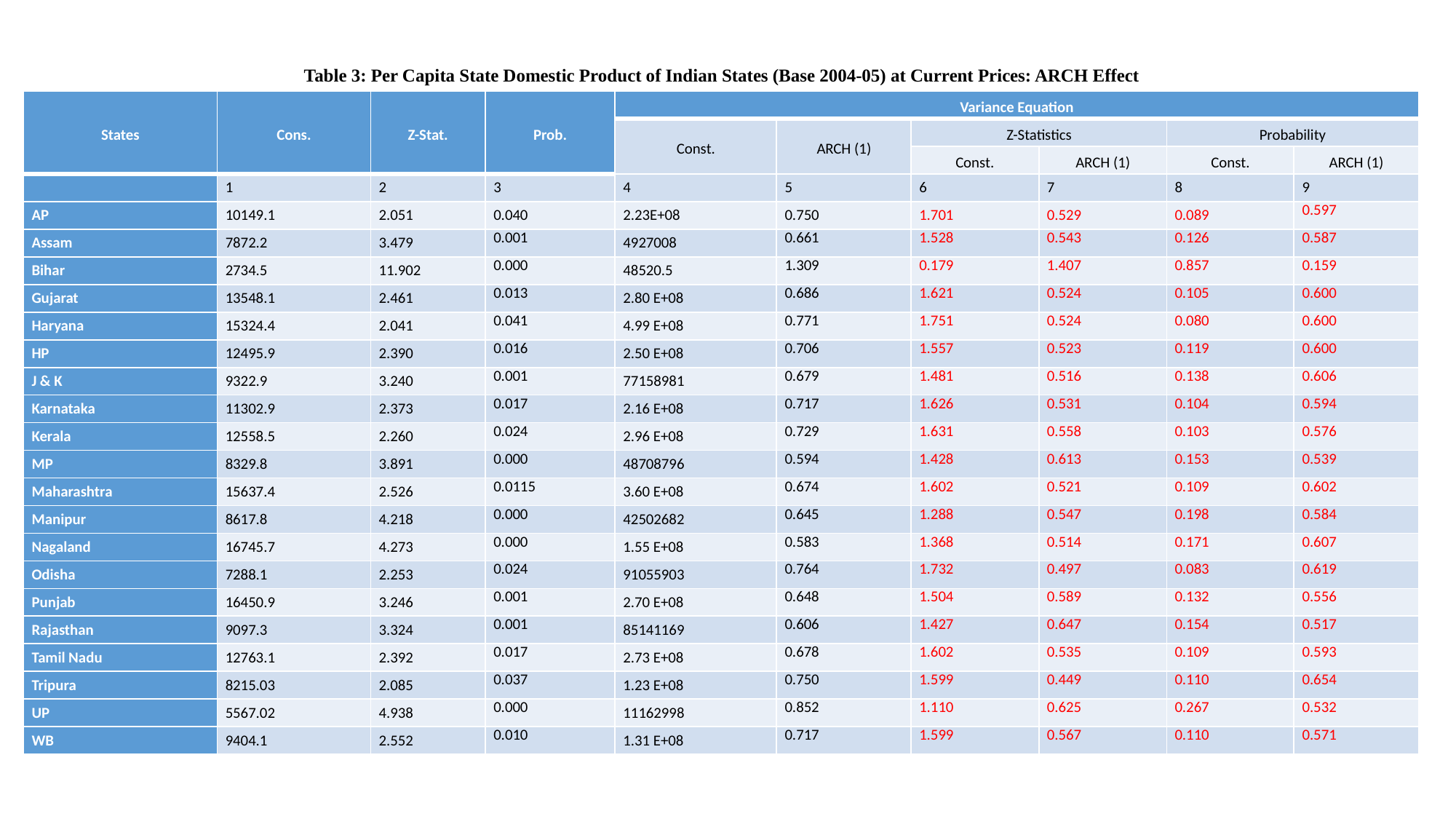

Table 3: Per Capita State Domestic Product of Indian States (Base 2004-05) at Current Prices: ARCH Effect
| States | Cons. | Z-Stat. | Prob. | Variance Equation |  |  |  |  |  |
| --- | --- | --- | --- | --- | --- | --- | --- | --- | --- |
|  |  |  |  | Const. | ARCH (1) | Z-Statistics |  | Probability |  |
|  |  |  |  |  |  | Const. | ARCH (1) | Const. | ARCH (1) |
|  | 1 | 2 | 3 | 4 | 5 | 6 | 7 | 8 | 9 |
| AP | 10149.1 | 2.051 | 0.040 | 2.23E+08 | 0.750 | 1.701 | 0.529 | 0.089 | 0.597 |
| Assam | 7872.2 | 3.479 | 0.001 | 4927008 | 0.661 | 1.528 | 0.543 | 0.126 | 0.587 |
| Bihar | 2734.5 | 11.902 | 0.000 | 48520.5 | 1.309 | 0.179 | 1.407 | 0.857 | 0.159 |
| Gujarat | 13548.1 | 2.461 | 0.013 | 2.80 E+08 | 0.686 | 1.621 | 0.524 | 0.105 | 0.600 |
| Haryana | 15324.4 | 2.041 | 0.041 | 4.99 E+08 | 0.771 | 1.751 | 0.524 | 0.080 | 0.600 |
| HP | 12495.9 | 2.390 | 0.016 | 2.50 E+08 | 0.706 | 1.557 | 0.523 | 0.119 | 0.600 |
| J & K | 9322.9 | 3.240 | 0.001 | 77158981 | 0.679 | 1.481 | 0.516 | 0.138 | 0.606 |
| Karnataka | 11302.9 | 2.373 | 0.017 | 2.16 E+08 | 0.717 | 1.626 | 0.531 | 0.104 | 0.594 |
| Kerala | 12558.5 | 2.260 | 0.024 | 2.96 E+08 | 0.729 | 1.631 | 0.558 | 0.103 | 0.576 |
| MP | 8329.8 | 3.891 | 0.000 | 48708796 | 0.594 | 1.428 | 0.613 | 0.153 | 0.539 |
| Maharashtra | 15637.4 | 2.526 | 0.0115 | 3.60 E+08 | 0.674 | 1.602 | 0.521 | 0.109 | 0.602 |
| Manipur | 8617.8 | 4.218 | 0.000 | 42502682 | 0.645 | 1.288 | 0.547 | 0.198 | 0.584 |
| Nagaland | 16745.7 | 4.273 | 0.000 | 1.55 E+08 | 0.583 | 1.368 | 0.514 | 0.171 | 0.607 |
| Odisha | 7288.1 | 2.253 | 0.024 | 91055903 | 0.764 | 1.732 | 0.497 | 0.083 | 0.619 |
| Punjab | 16450.9 | 3.246 | 0.001 | 2.70 E+08 | 0.648 | 1.504 | 0.589 | 0.132 | 0.556 |
| Rajasthan | 9097.3 | 3.324 | 0.001 | 85141169 | 0.606 | 1.427 | 0.647 | 0.154 | 0.517 |
| Tamil Nadu | 12763.1 | 2.392 | 0.017 | 2.73 E+08 | 0.678 | 1.602 | 0.535 | 0.109 | 0.593 |
| Tripura | 8215.03 | 2.085 | 0.037 | 1.23 E+08 | 0.750 | 1.599 | 0.449 | 0.110 | 0.654 |
| UP | 5567.02 | 4.938 | 0.000 | 11162998 | 0.852 | 1.110 | 0.625 | 0.267 | 0.532 |
| WB | 9404.1 | 2.552 | 0.010 | 1.31 E+08 | 0.717 | 1.599 | 0.567 | 0.110 | 0.571 |